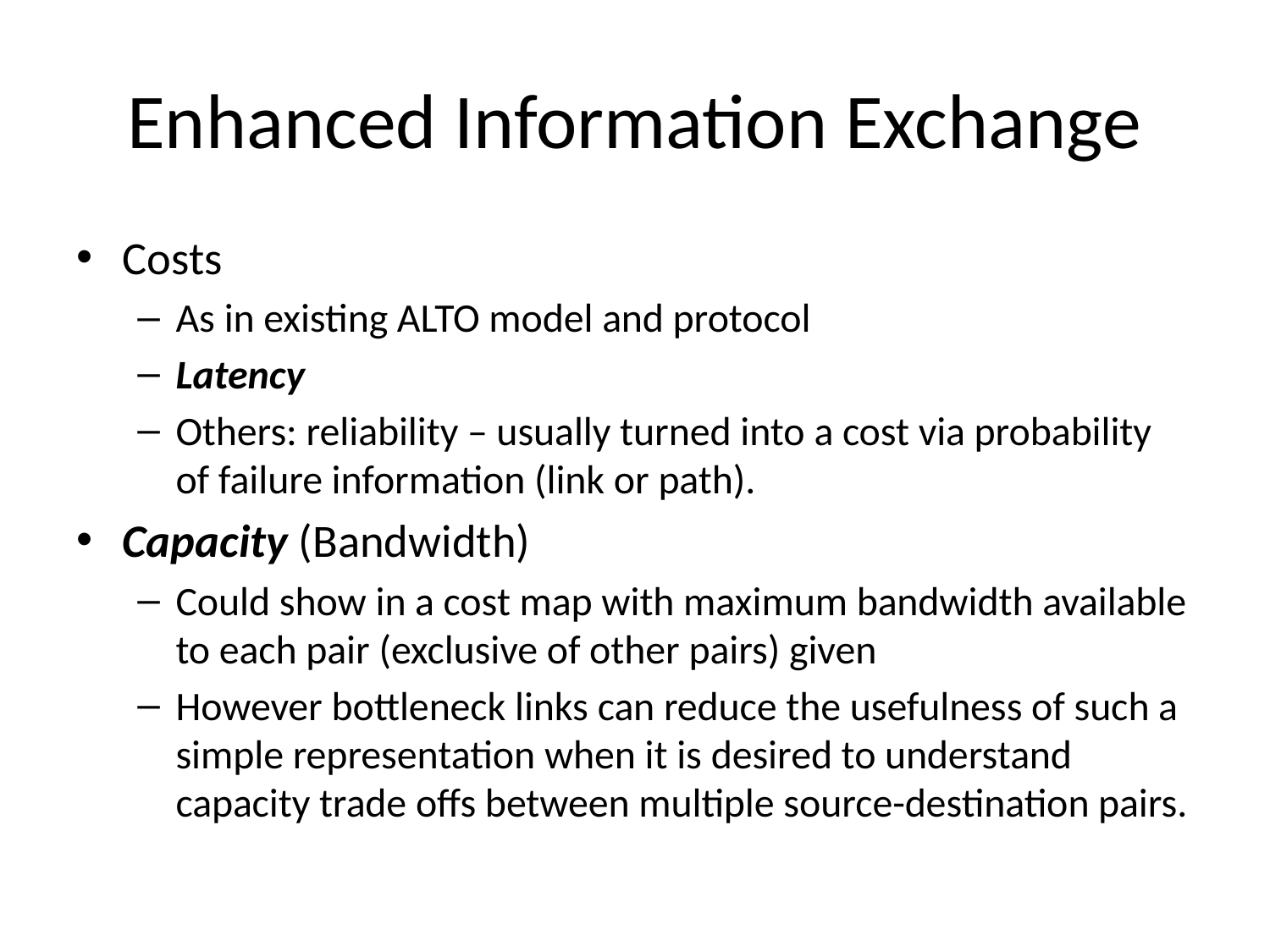

# Enhanced Information Exchange
Costs
As in existing ALTO model and protocol
Latency
Others: reliability – usually turned into a cost via probability of failure information (link or path).
Capacity (Bandwidth)
Could show in a cost map with maximum bandwidth available to each pair (exclusive of other pairs) given
However bottleneck links can reduce the usefulness of such a simple representation when it is desired to understand capacity trade offs between multiple source-destination pairs.